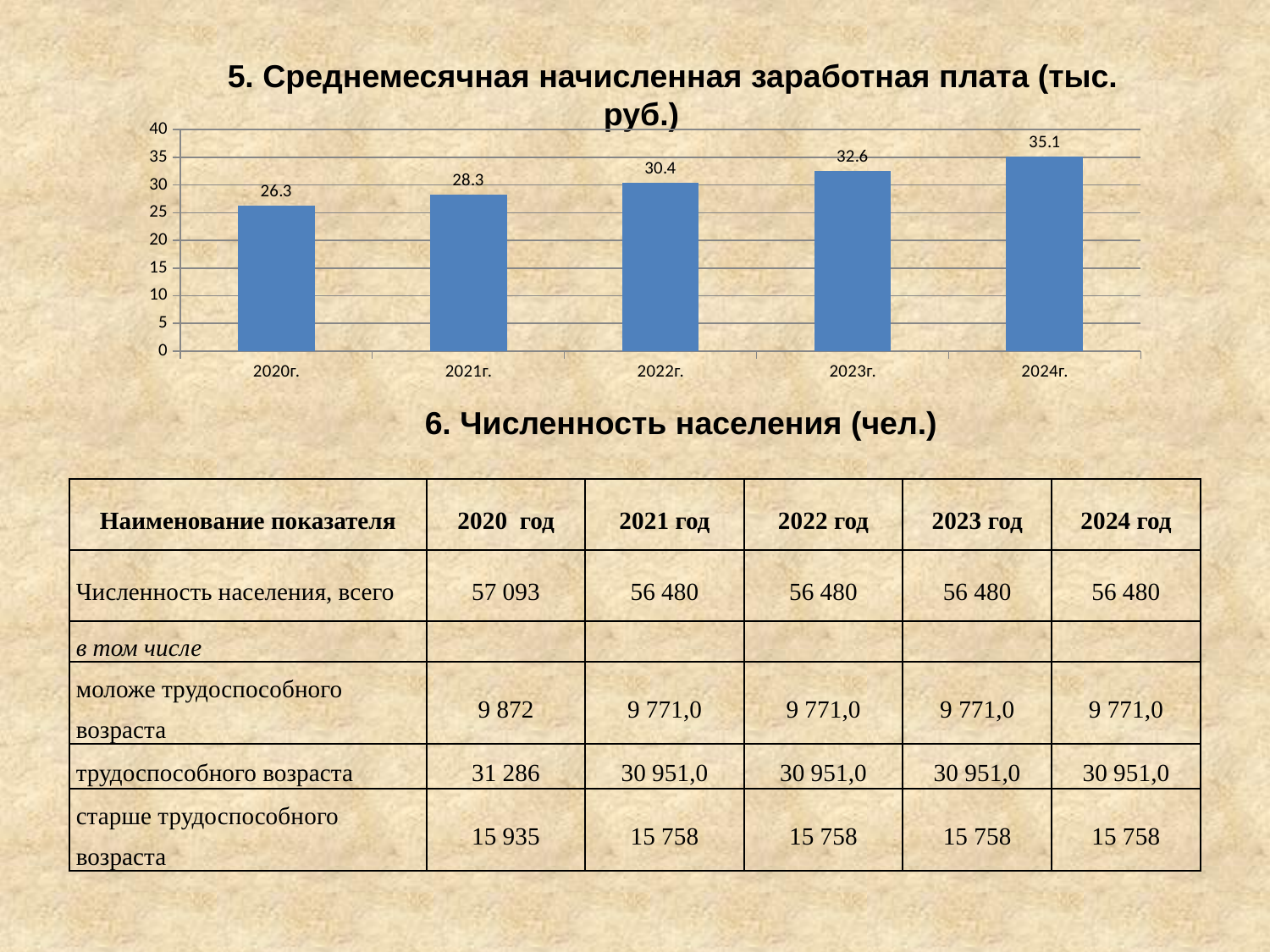

5. Среднемесячная начисленная заработная плата (тыс. руб.)

### Chart

| Category |  |
|---|---|
| 2020г. | 26.3 |
| 2021г. | 28.3 |
| 2022г. | 30.4 |
| 2023г. | 32.6 |
| 2024г. | 35.1 |
6. Численность населения (чел.)
| Наименование показателя | 2020 год | 2021 год | 2022 год | 2023 год | 2024 год |
| --- | --- | --- | --- | --- | --- |
| Численность населения, всего | 57 093 | 56 480 | 56 480 | 56 480 | 56 480 |
| в том числе |  |  |  |  |  |
| моложе трудоспособного возраста | 9 872 | 9 771,0 | 9 771,0 | 9 771,0 | 9 771,0 |
| трудоспособного возраста | 31 286 | 30 951,0 | 30 951,0 | 30 951,0 | 30 951,0 |
| старше трудоспособного возраста | 15 935 | 15 758 | 15 758 | 15 758 | 15 758 |